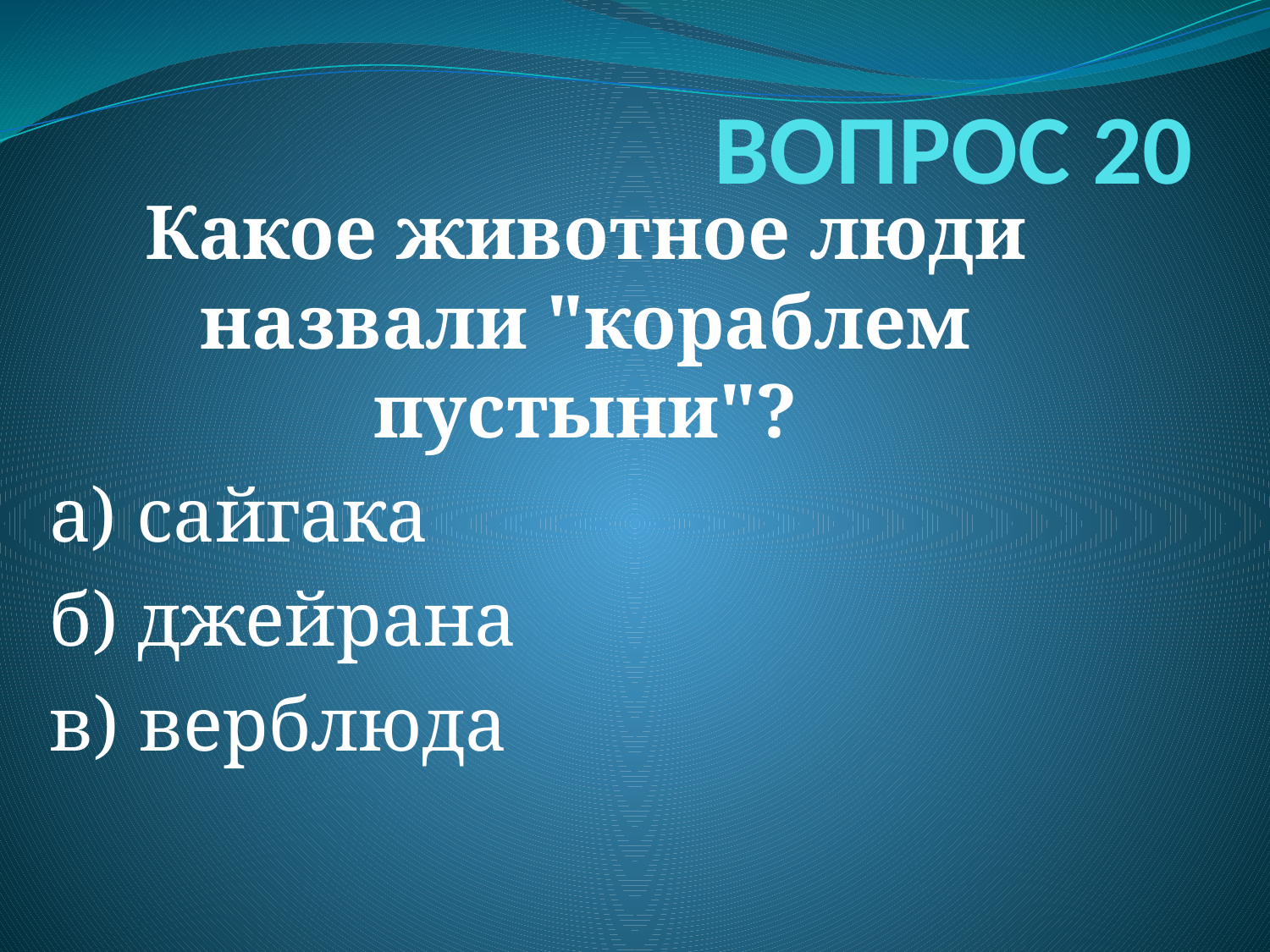

# ВОПРОС 20
Какое животное люди назвали "кораблем пустыни"?
а) сайгака
б) джейрана
в) верблюда